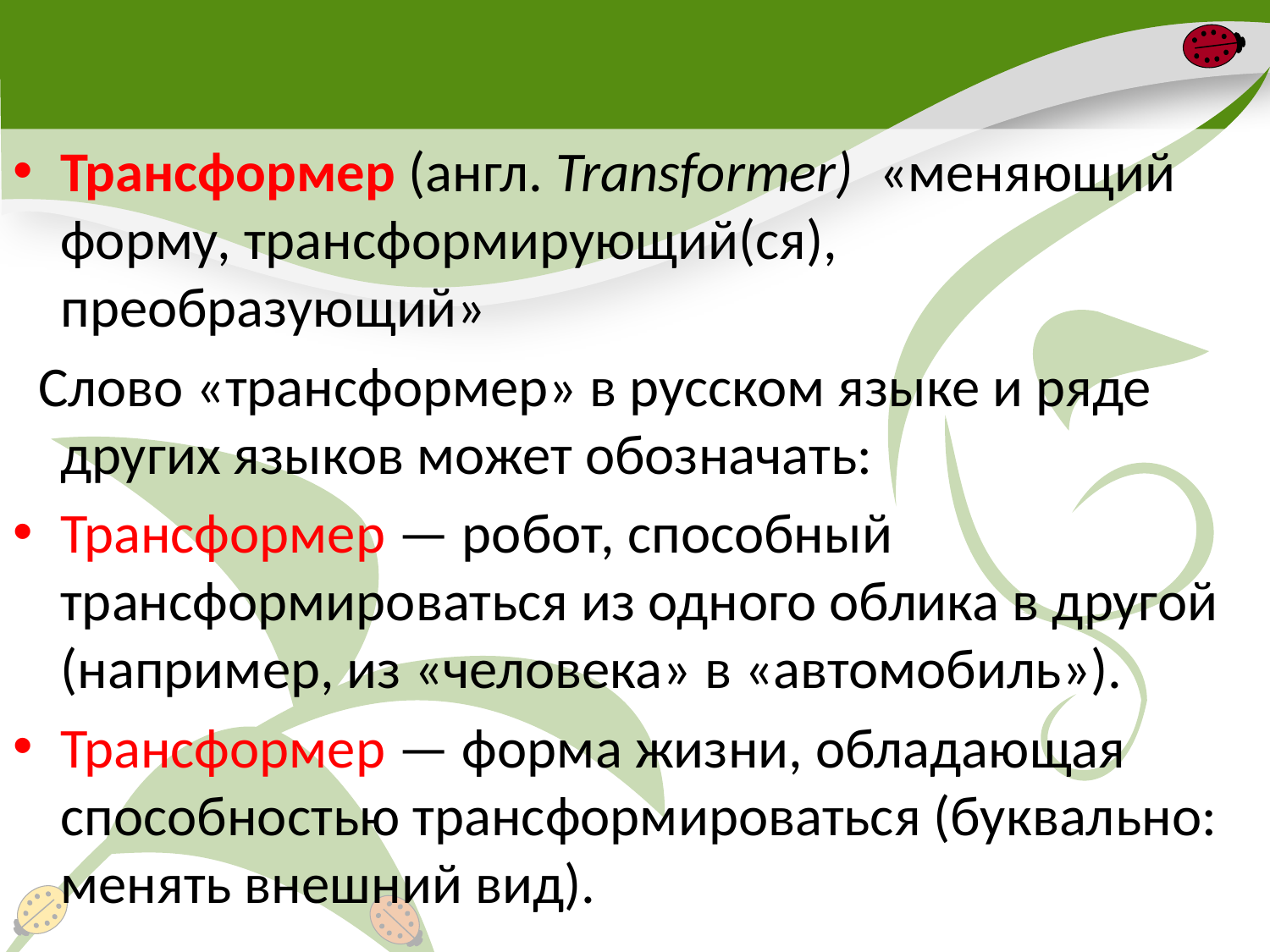

Трансформер (англ. Transformer)  «меняющий форму, трансформирующий(ся), преобразующий»
  Слово «трансформер» в русском языке и ряде других языков может обозначать:
Трансформер — робот, способный трансформироваться из одного облика в другой (например, из «человека» в «автомобиль»).
Трансформер — форма жизни, обладающая способностью трансформироваться (буквально: менять внешний вид).